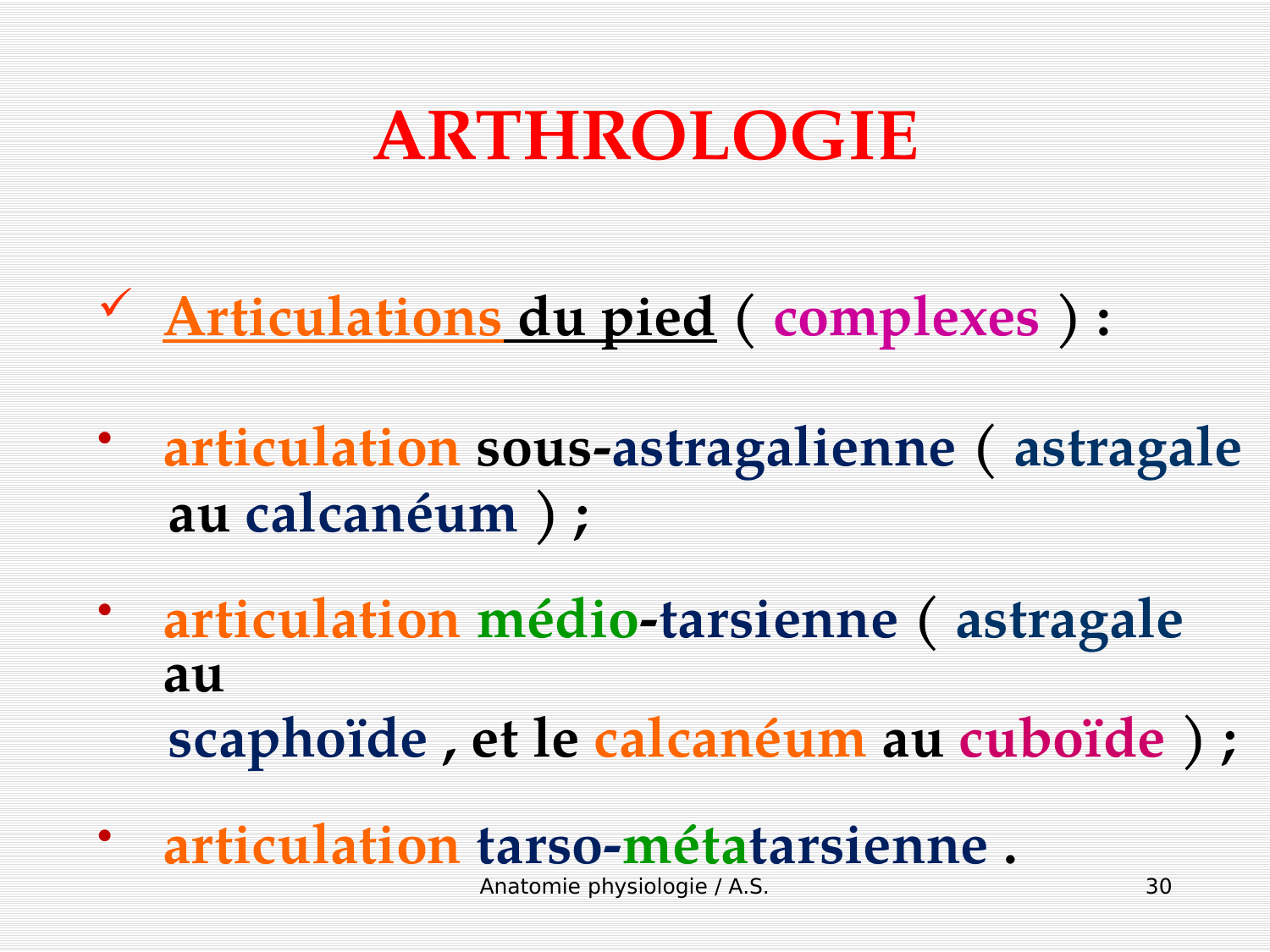

# ARTHROLOGIE
Articulations du pied ( complexes ) :

articulation sous-astragalienne ( astragale
     au calcanéum ) ;

articulation médio-tarsienne ( astragale au
     scaphoïde , et le calcanéum au cuboïde ) ;

articulation tarso-métatarsienne .
Anatomie physiologie / A.S.
30